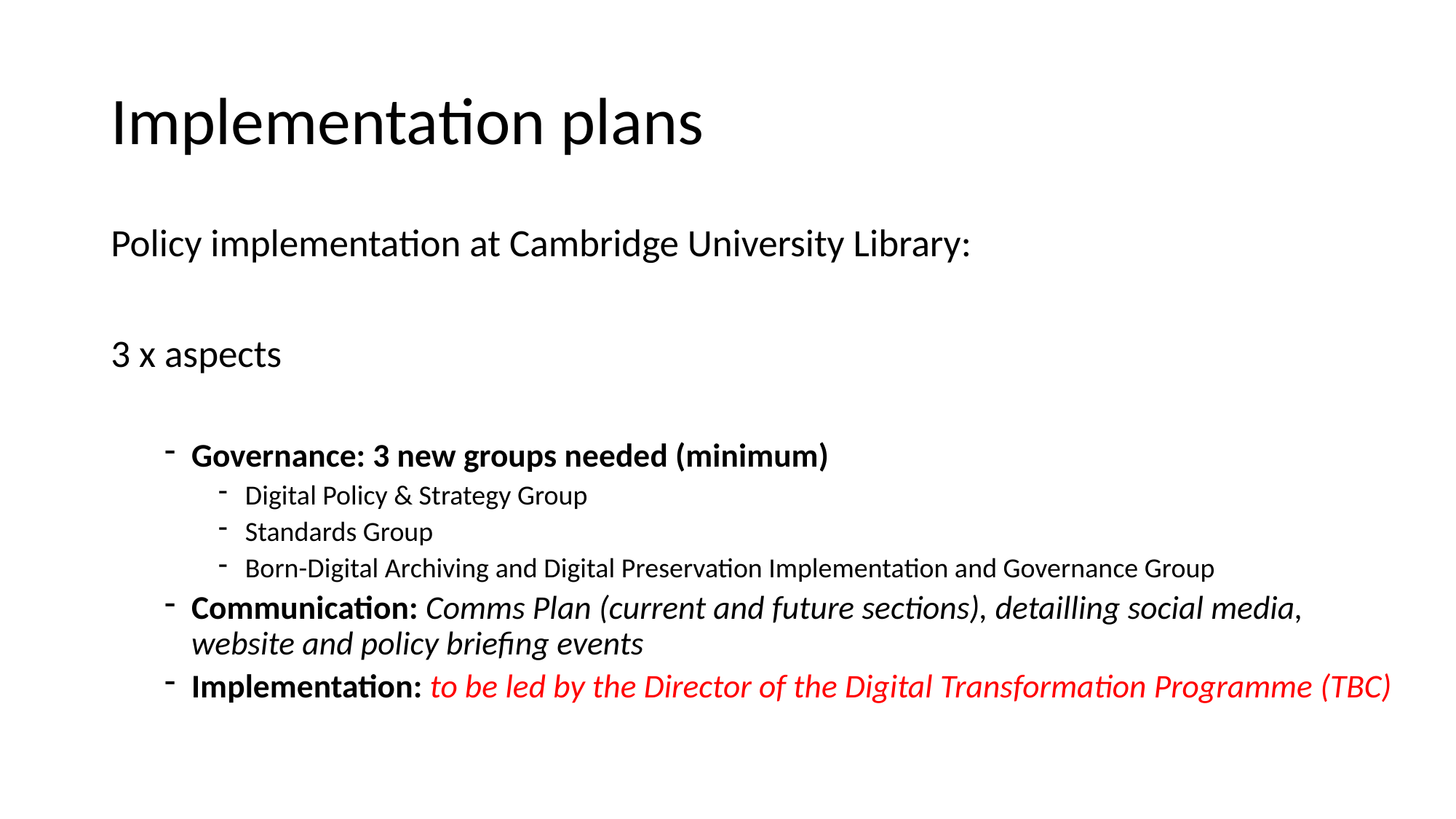

# Implementation plans
Policy implementation at Cambridge University Library:

3 x aspects

Governance: 3 new groups needed (minimum)
Digital Policy & Strategy Group
Standards Group
Born-Digital Archiving and Digital Preservation Implementation and Governance Group
Communication: Comms Plan (current and future sections), detailling social media, website and policy briefing events
Implementation: to be led by the Director of the Digital Transformation Programme (TBC)